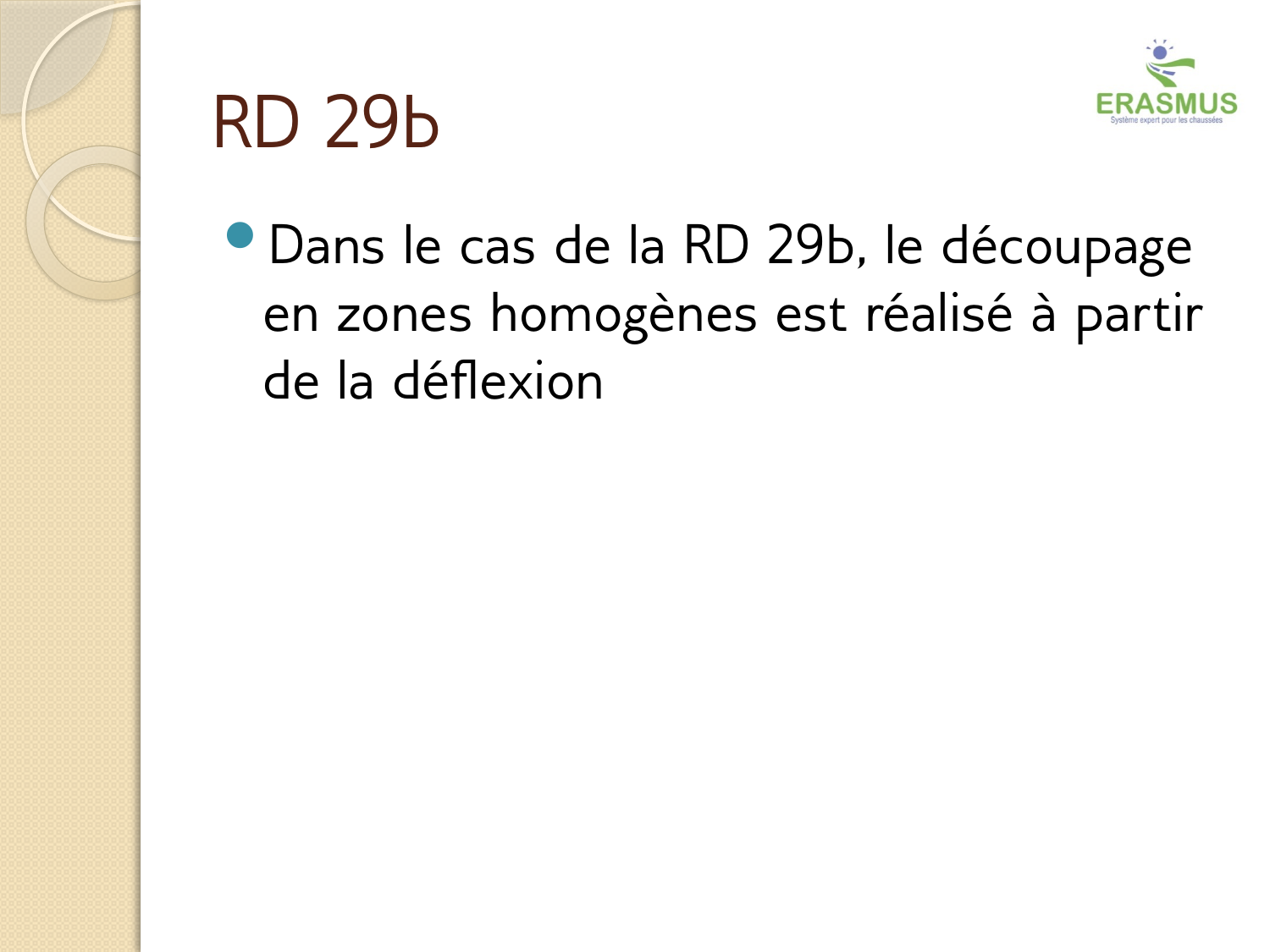

# RD 29b
Dans le cas de la RD 29b, le découpage en zones homogènes est réalisé à partir de la déflexion